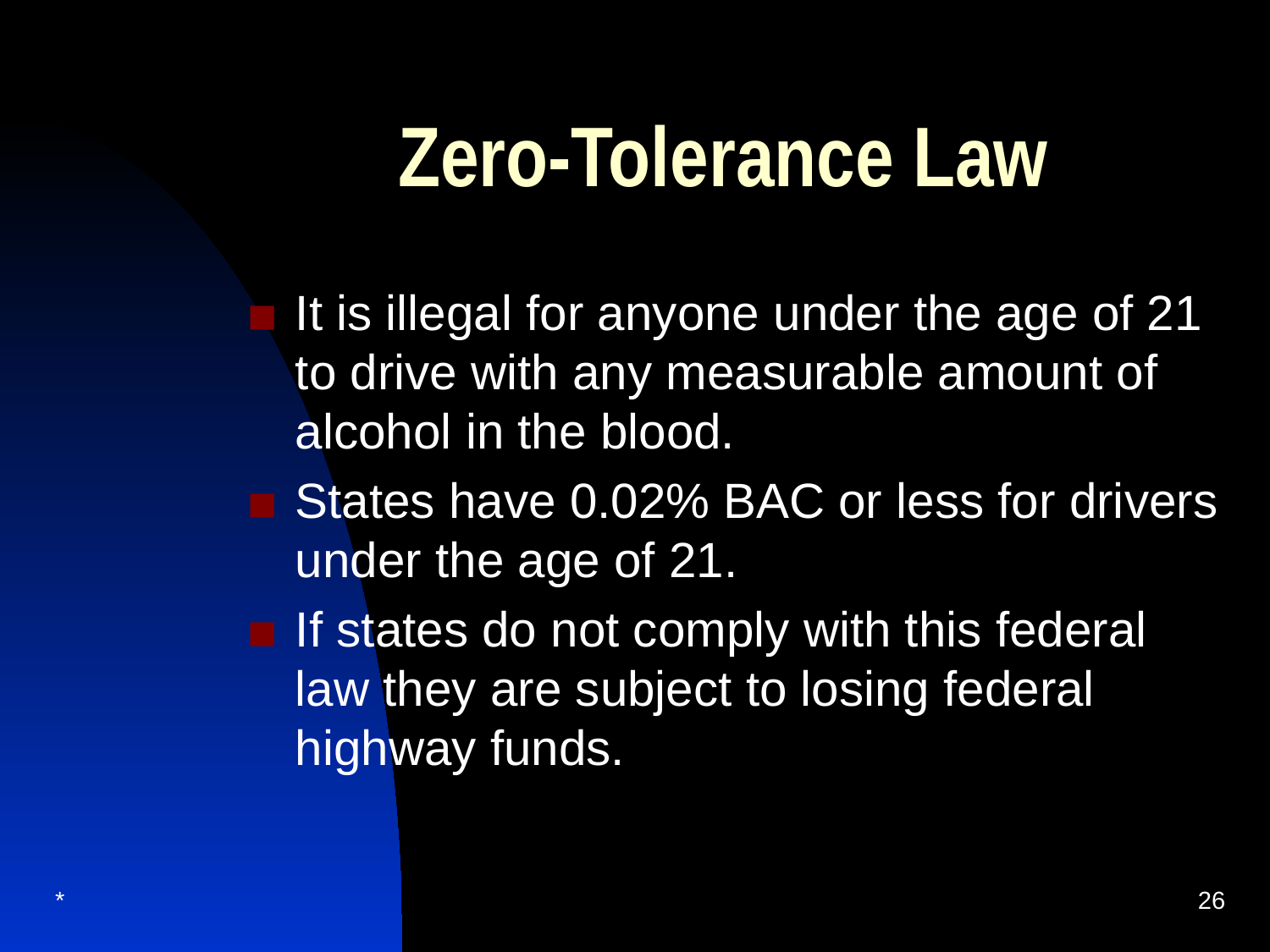

# Zero-Tolerance Law
It is illegal for anyone under the age of 21 to drive with any measurable amount of alcohol in the blood.
States have 0.02% BAC or less for drivers under the age of 21.
If states do not comply with this federal law they are subject to losing federal highway funds.
*
26